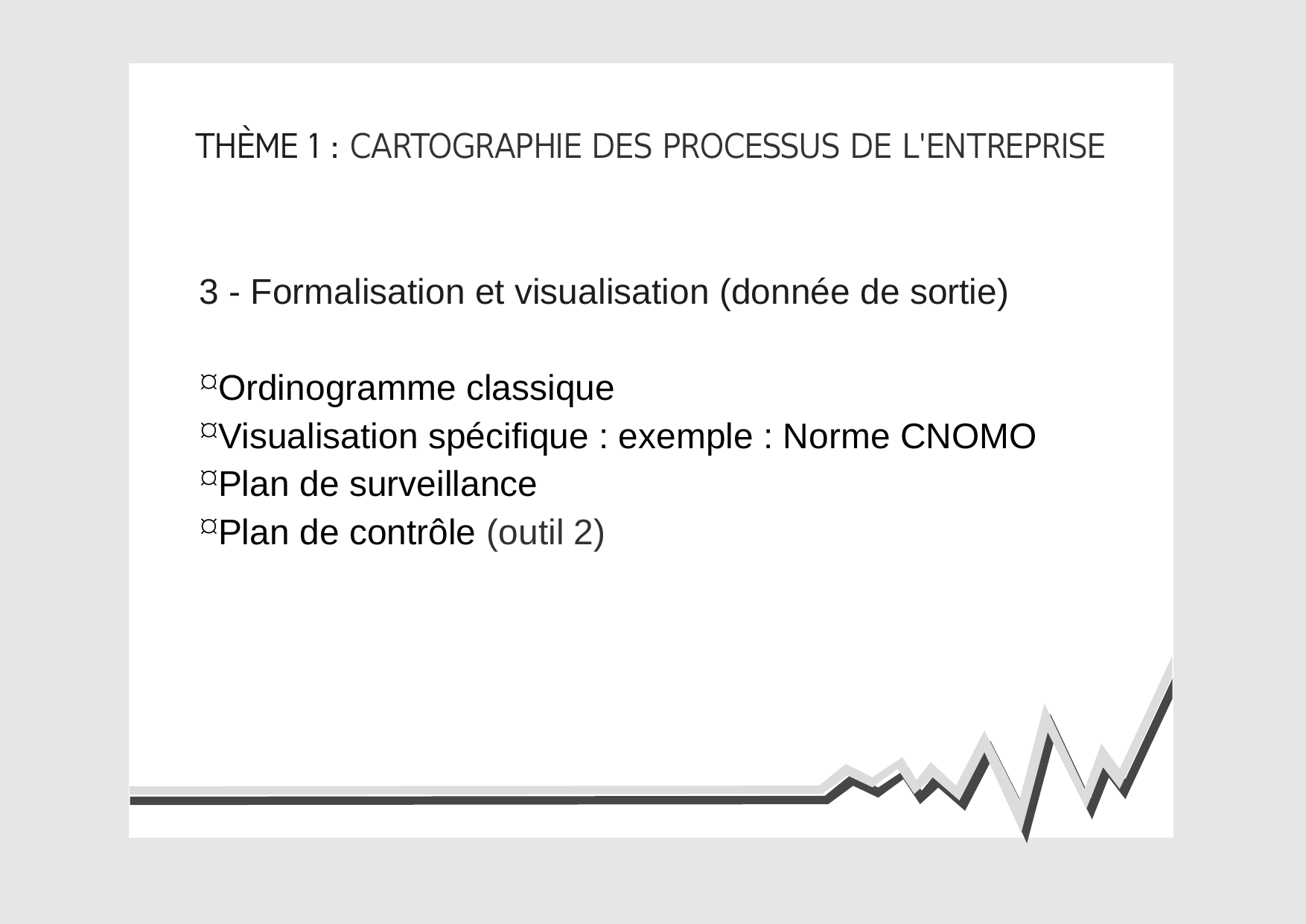

THÈME 1 : CARTOGRAPHIE DES PROCESSUS DE L'ENTREPRISE
3 - Formalisation et visualisation (donnée de sortie)

Ordinogramme classique
Visualisation spécifique : exemple : Norme CNOMO
Plan de surveillance
Plan de contrôle (outil 2)